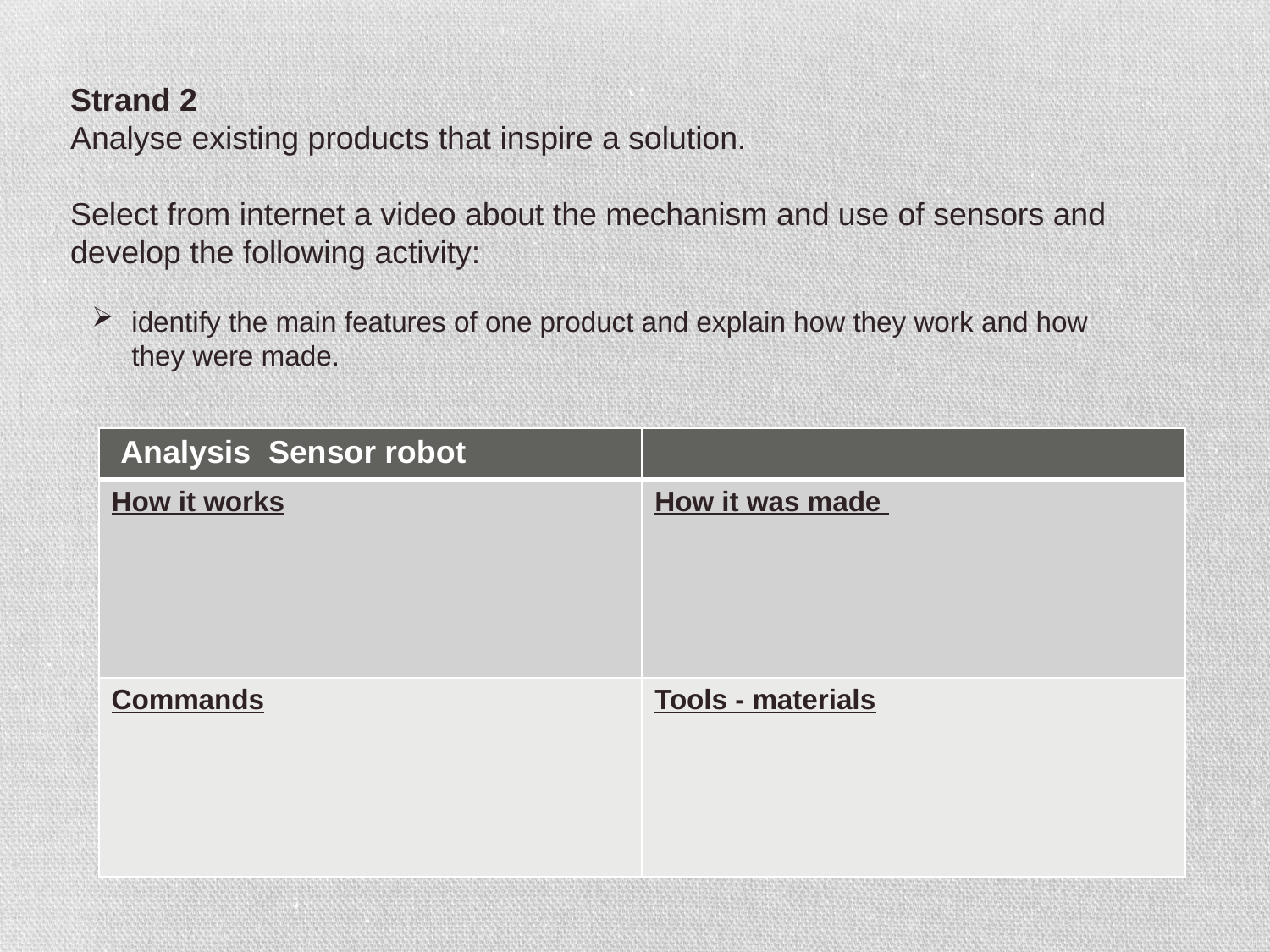

Strand 2
Analyse existing products that inspire a solution.

Select from internet a video about the mechanism and use of sensors and develop the following activity:
identify the main features of one product and explain how they work and how they were made.
| Analysis Sensor robot |  |
| --- | --- |
| How it works | How it was made |
| Commands | Tools - materials |